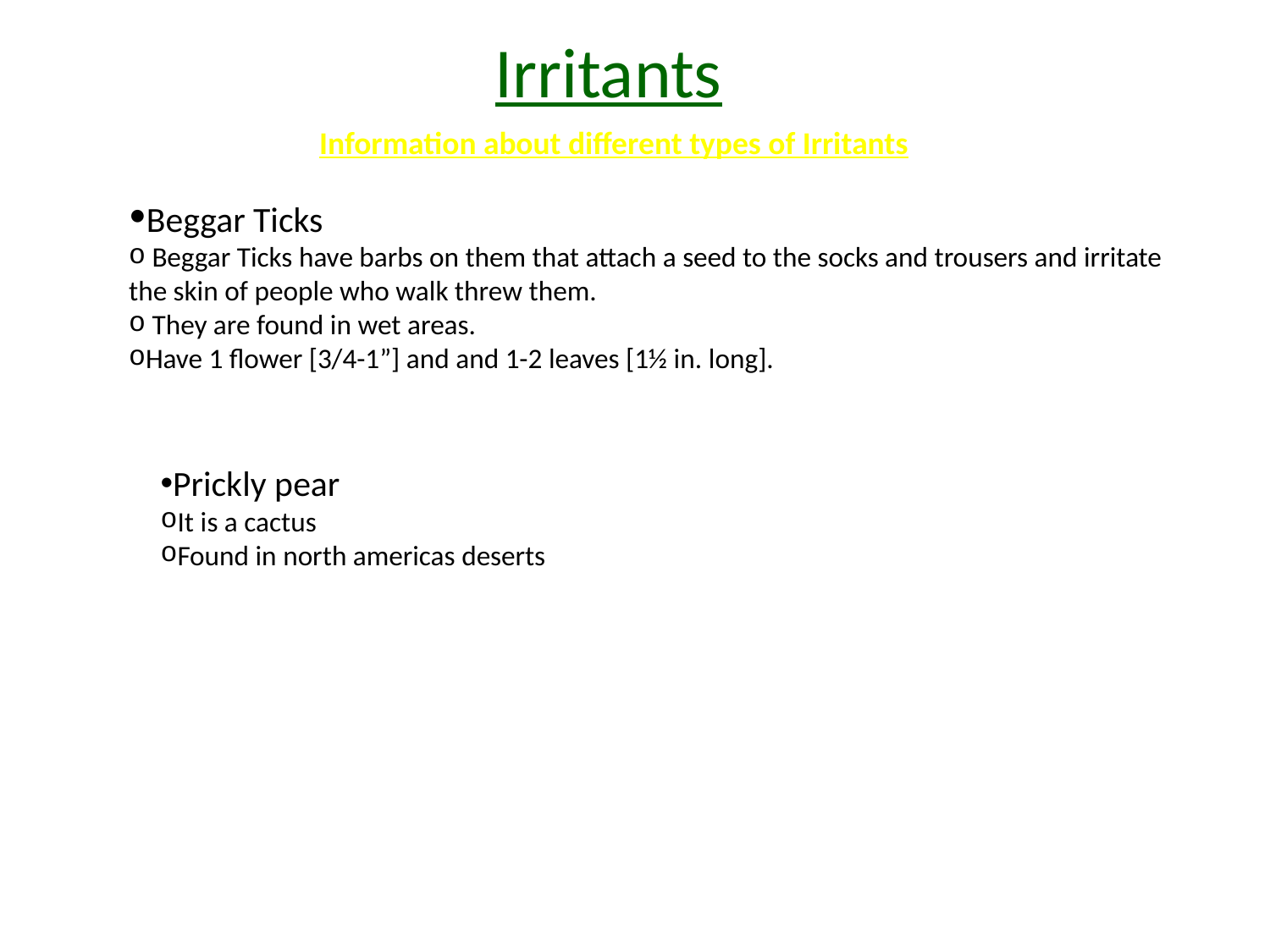

Irritants
Information about different types of Irritants
Beggar Ticks
 Beggar Ticks have barbs on them that attach a seed to the socks and trousers and irritate the skin of people who walk threw them.
 They are found in wet areas.
Have 1 flower [3/4-1”] and and 1-2 leaves [1½ in. long].

Prickly pear
It is a cactus
Found in north americas deserts